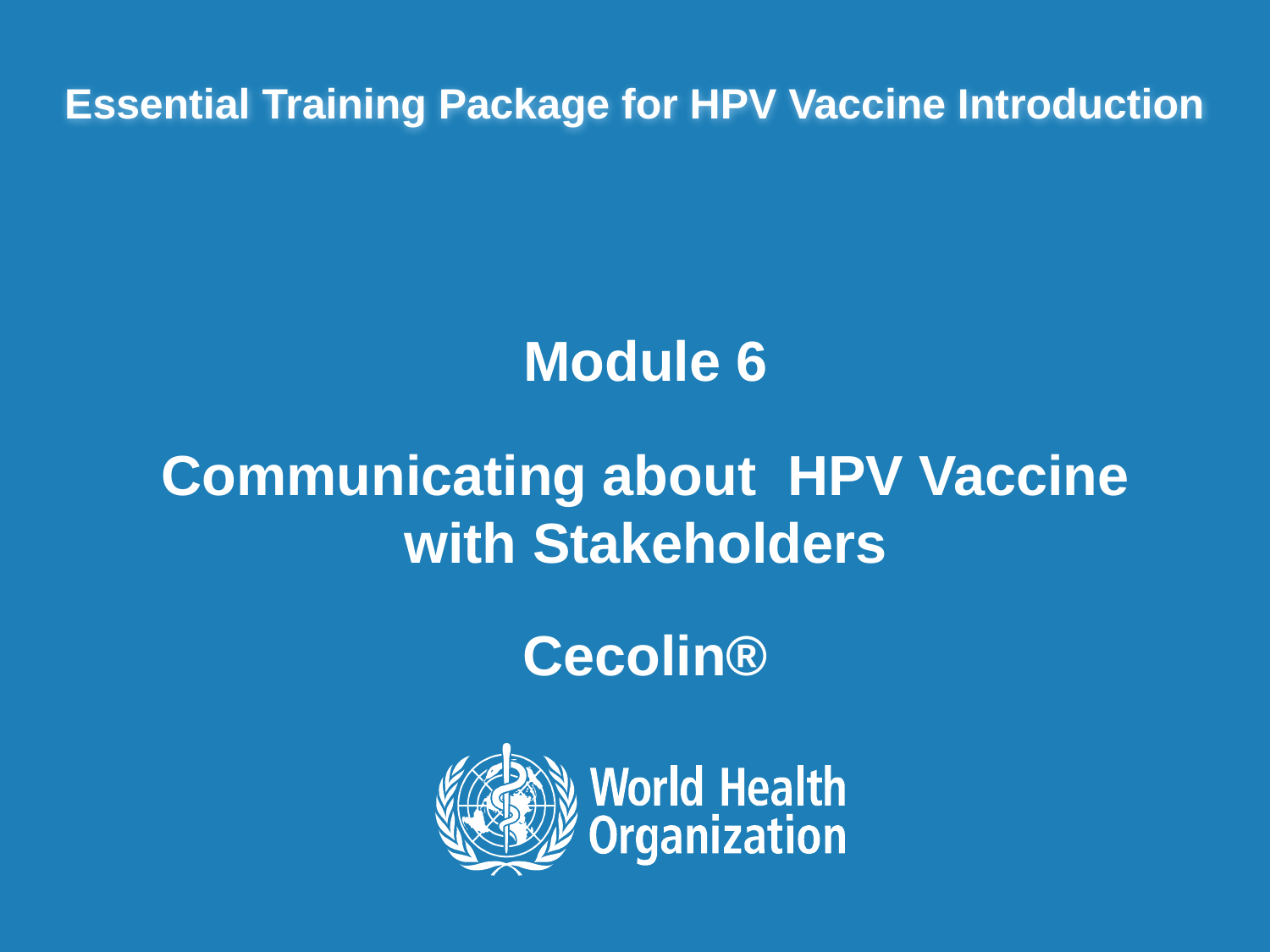

Essential Training Package for HPV Vaccine Introduction
Module 6
Communicating about  HPV Vaccine with Stakeholders
Cecolin®